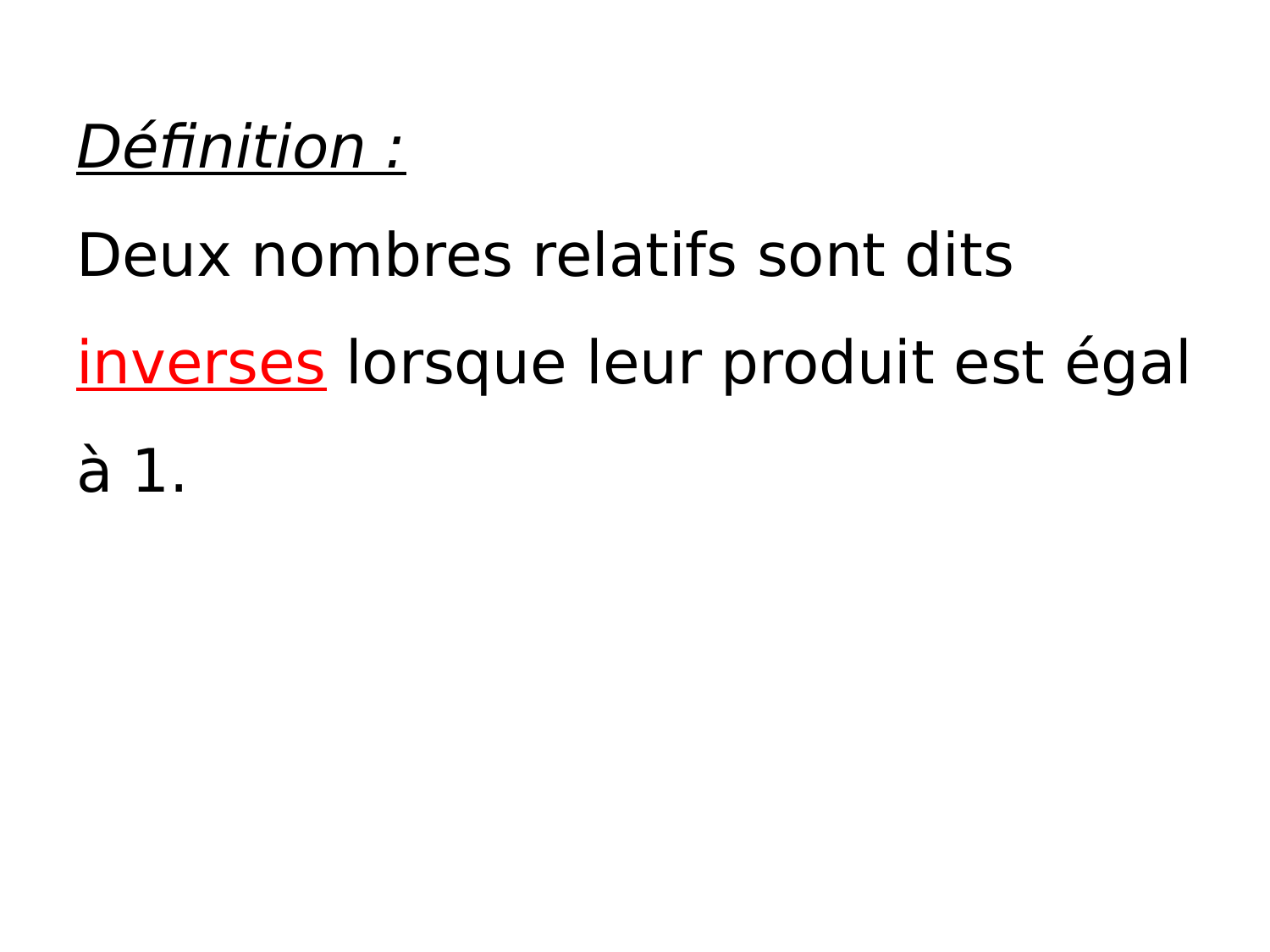

Définition :
Deux nombres relatifs sont dits inverses lorsque leur produit est égal à 1.